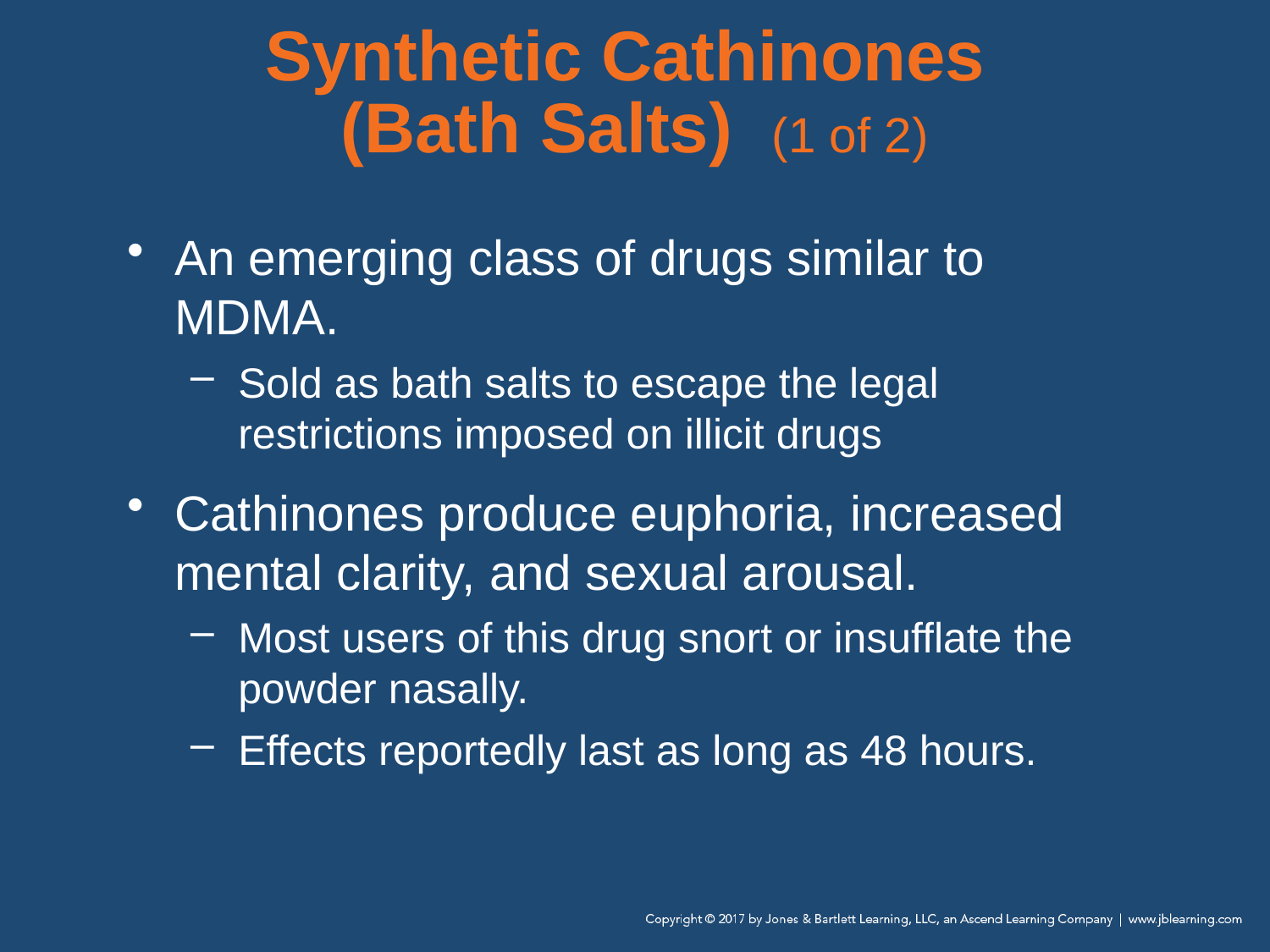

# Synthetic Cathinones (Bath Salts)  (1 of 2)
An emerging class of drugs similar to MDMA.
Sold as bath salts to escape the legal restrictions imposed on illicit drugs
Cathinones produce euphoria, increased mental clarity, and sexual arousal.
Most users of this drug snort or insufflate the powder nasally.
Effects reportedly last as long as 48 hours.